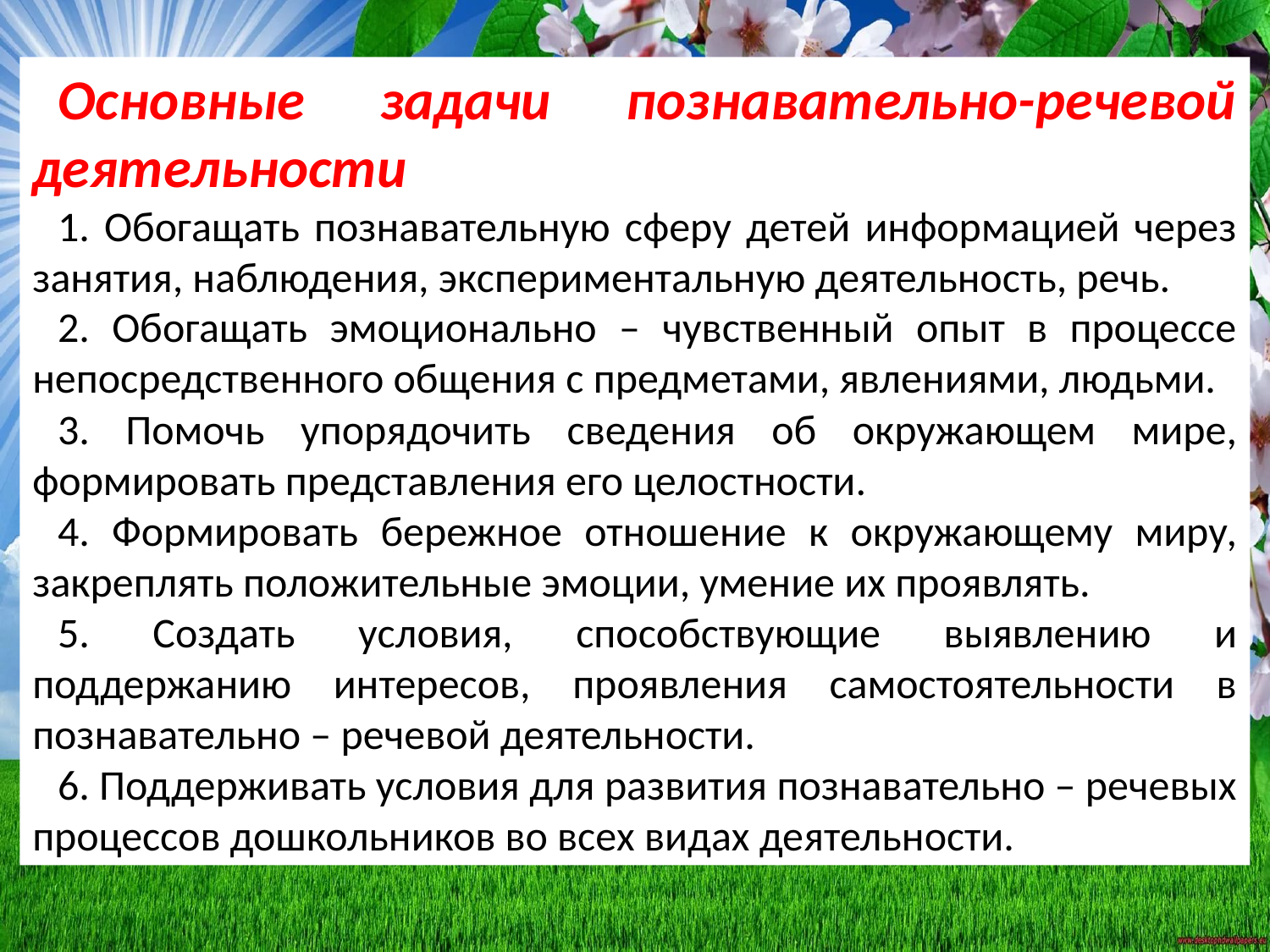

Основные задачи познавательно-речевой деятельности
1. Обогащать познавательную сферу детей информацией через занятия, наблюдения, экспериментальную деятельность, речь.
2. Обогащать эмоционально – чувственный опыт в процессе непосредственного общения с предметами, явлениями, людьми.
3. Помочь упорядочить сведения об окружающем мире, формировать представления его целостности.
4. Формировать бережное отношение к окружающему миру, закреплять положительные эмоции, умение их проявлять.
5. Создать условия, способствующие выявлению и поддержанию интересов, проявления самостоятельности в познавательно – речевой деятельности.
6. Поддерживать условия для развития познавательно – речевых процессов дошкольников во всех видах деятельности.